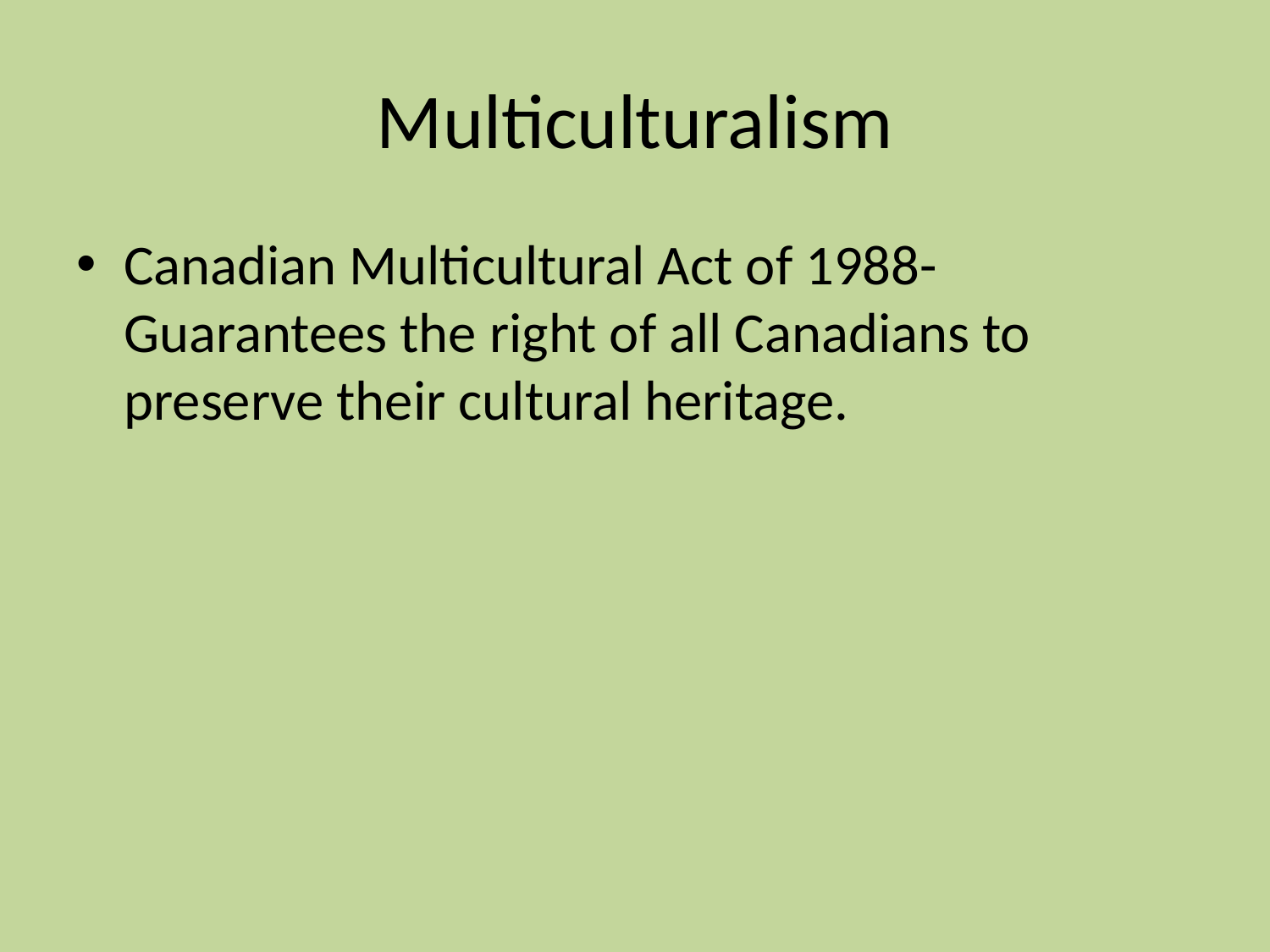

# Multiculturalism
Canadian Multicultural Act of 1988-Guarantees the right of all Canadians to preserve their cultural heritage.